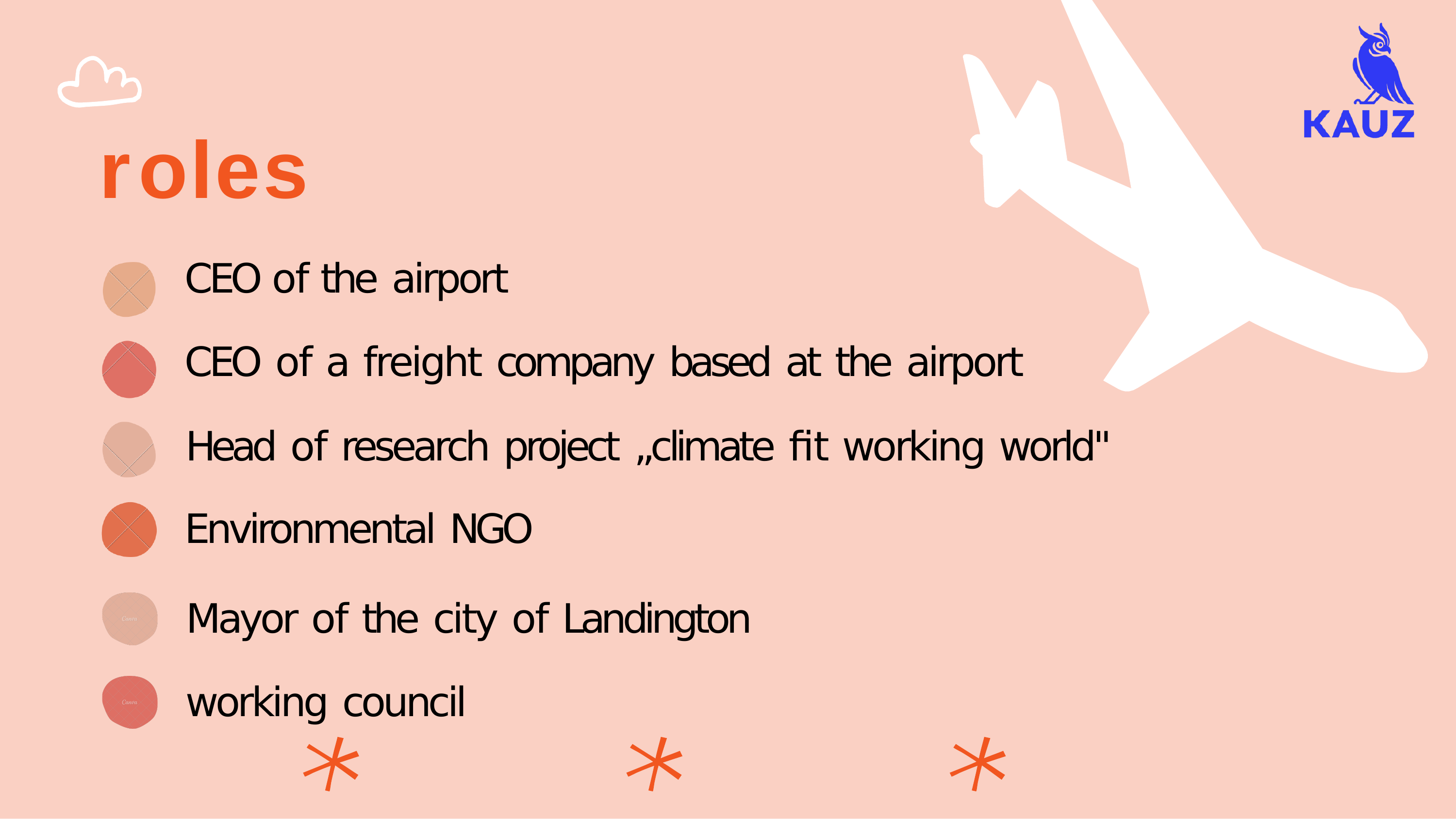

# roles
CEO of the airport
CEO of a freight company based at the airport
Head of research project „climate fit working world"  Environmental NGO
Mayor of the city of Landington
working council